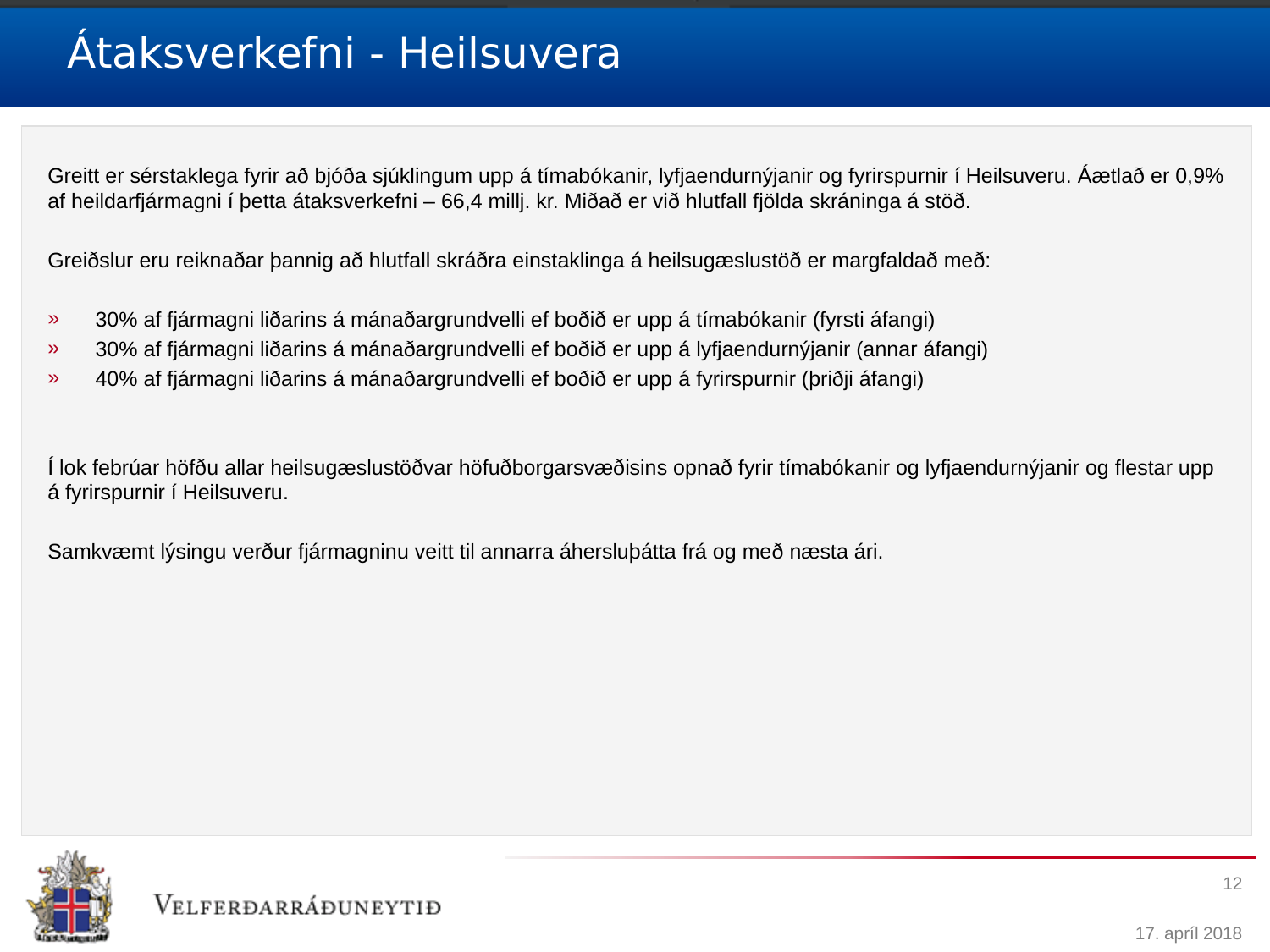

# Átaksverkefni - Heilsuvera

Greitt er sérstaklega fyrir að bjóða sjúklingum upp á tímabókanir, lyfjaendurnýjanir og fyrirspurnir í Heilsuveru. Áætlað er 0,9% af heildarfjármagni í þetta átaksverkefni – 66,4 millj. kr. Miðað er við hlutfall fjölda skráninga á stöð.

Greiðslur eru reiknaðar þannig að hlutfall skráðra einstaklinga á heilsugæslustöð er margfaldað með:

30% af fjármagni liðarins á mánaðargrundvelli ef boðið er upp á tímabókanir (fyrsti áfangi)
30% af fjármagni liðarins á mánaðargrundvelli ef boðið er upp á lyfjaendurnýjanir (annar áfangi)
40% af fjármagni liðarins á mánaðargrundvelli ef boðið er upp á fyrirspurnir (þriðji áfangi)

Í lok febrúar höfðu allar heilsugæslustöðvar höfuðborgarsvæðisins opnað fyrir tímabókanir og lyfjaendurnýjanir og flestar upp á fyrirspurnir í Heilsuveru.

Samkvæmt lýsingu verður fjármagninu veitt til annarra áhersluþátta frá og með næsta ári.

12
17. apríl 2018